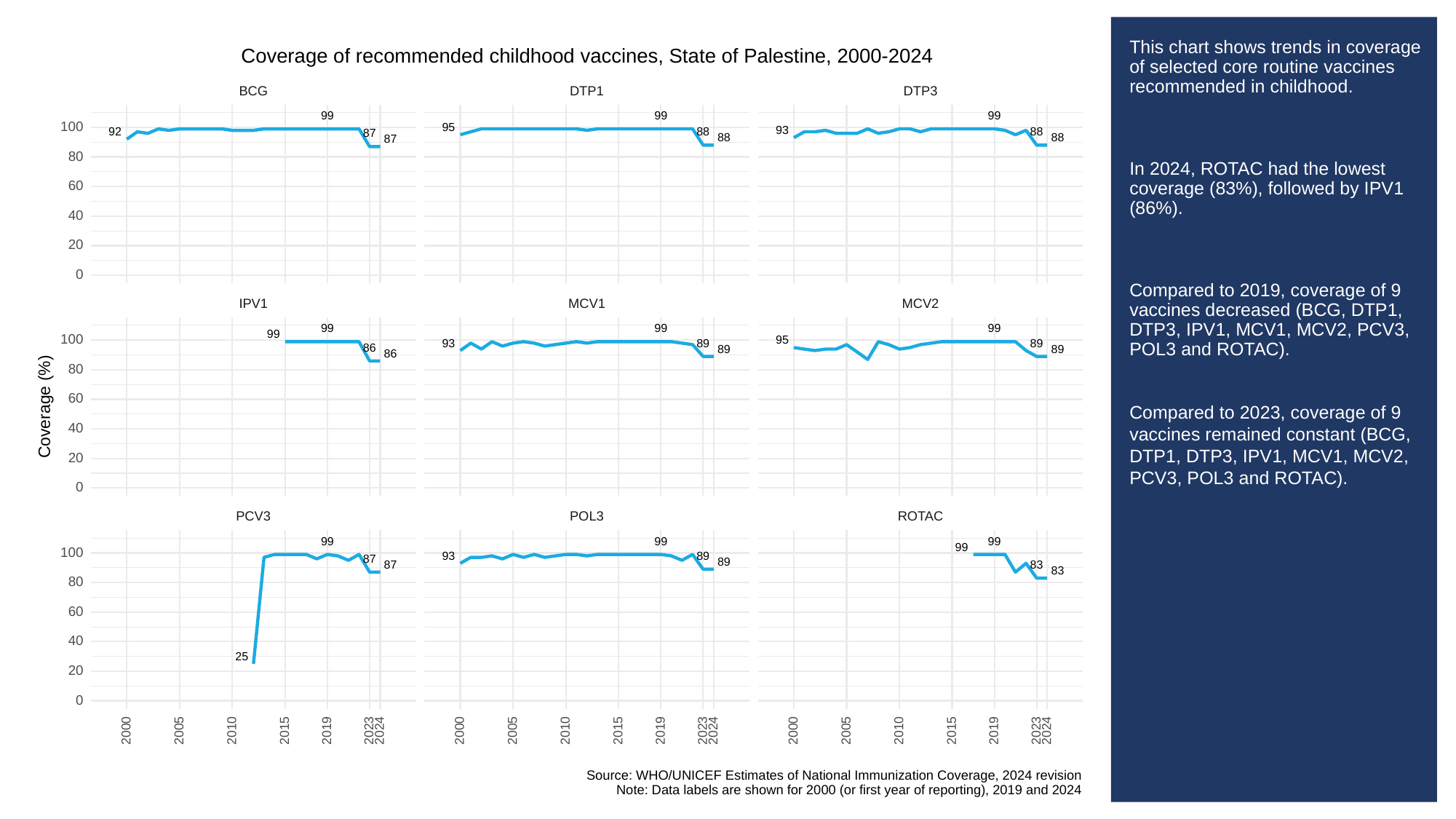

# This chart shows trends in coverage of selected core routine vaccines recommended in childhood.

In 2024, ROTAC had the lowest coverage (83%), followed by IPV1 (86%).

Compared to 2019, coverage of 9 vaccines decreased (BCG, DTP1, DTP3, IPV1, MCV1, MCV2, PCV3, POL3 and ROTAC).

Compared to 2023, coverage of 9 vaccines remained constant (BCG, DTP1, DTP3, IPV1, MCV1, MCV2, PCV3, POL3 and ROTAC).

Coverage of recommended childhood vaccines, State of Palestine, 2000-2024
BCG
DTP3
DTP1

99
99
99

100
95
93

92
88
88

87
88
88
87

80

60

40

20

0

MCV1
MCV2
IPV1

99
99
99

99
100
95
93
89
89

86
89
89
86

80

60
Coverage (%)

40

20

0

POL3
PCV3
ROTAC

99
99
99

99
100
93
89

87
89
87
83
83

80

60

40

25

20

0

2023
2023
2023
2000
2005
2010
2015
2019
2024
2000
2005
2010
2015
2019
2024
2000
2005
2010
2015
2019
2024
Source: WHO/UNICEF Estimates of National Immunization Coverage, 2024 revision
Note: Data labels are shown for 2000 (or first year of reporting), 2019 and 2024